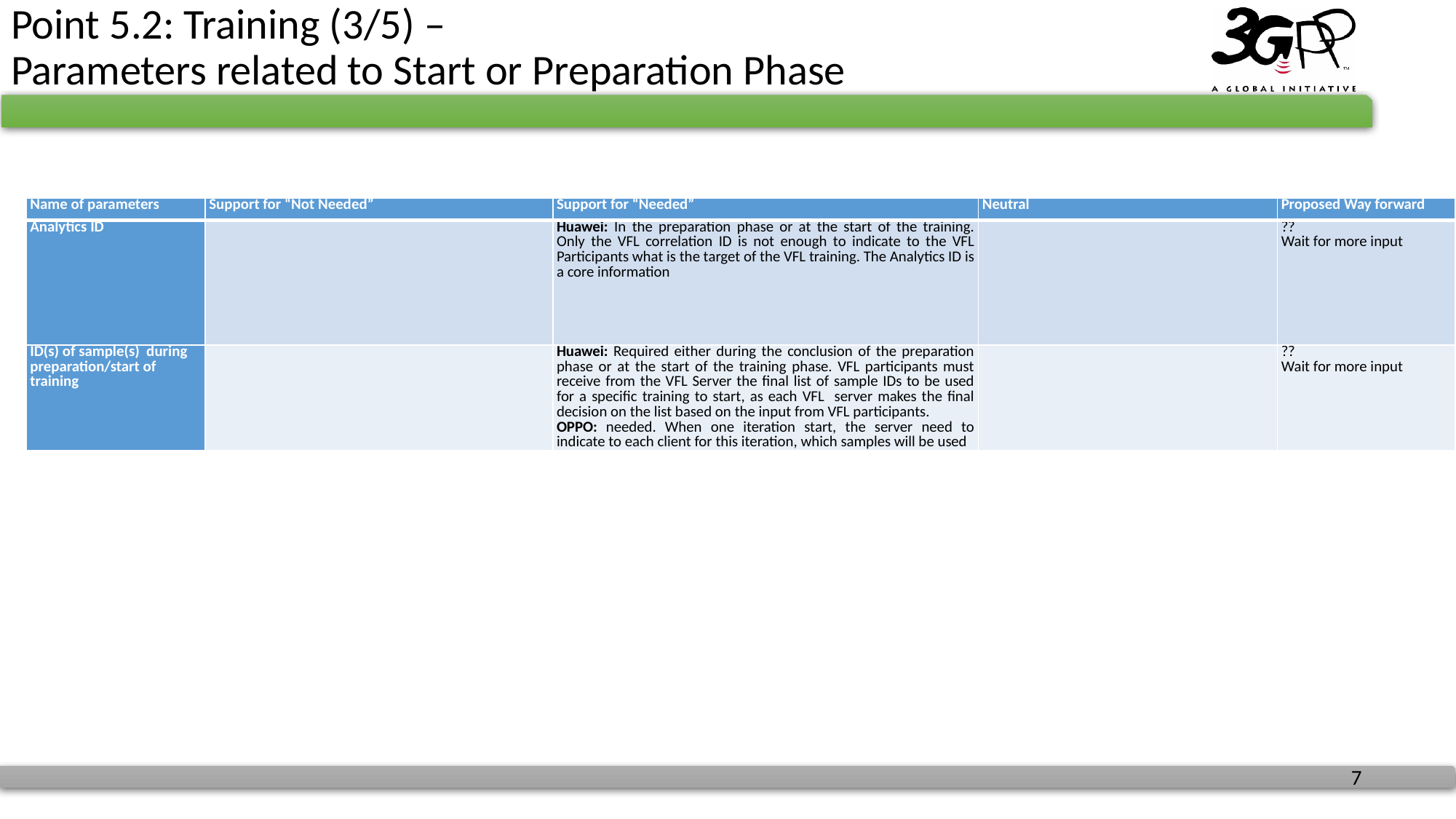

# Point 5.2: Training (3/5) – Parameters related to Start or Preparation Phase
| Name of parameters | Support for “Not Needed” | Support for “Needed” | Neutral | Proposed Way forward |
| --- | --- | --- | --- | --- |
| Analytics ID |  | Huawei: In the preparation phase or at the start of the training. Only the VFL correlation ID is not enough to indicate to the VFL Participants what is the target of the VFL training. The Analytics ID is a core information |  | ?? Wait for more input |
| ID(s) of sample(s) during preparation/start of training |  | Huawei: Required either during the conclusion of the preparation phase or at the start of the training phase. VFL participants must receive from the VFL Server the final list of sample IDs to be used for a specific training to start, as each VFL server makes the final decision on the list based on the input from VFL participants. OPPO: needed. When one iteration start, the server need to indicate to each client for this iteration, which samples will be used |  | ?? Wait for more input |